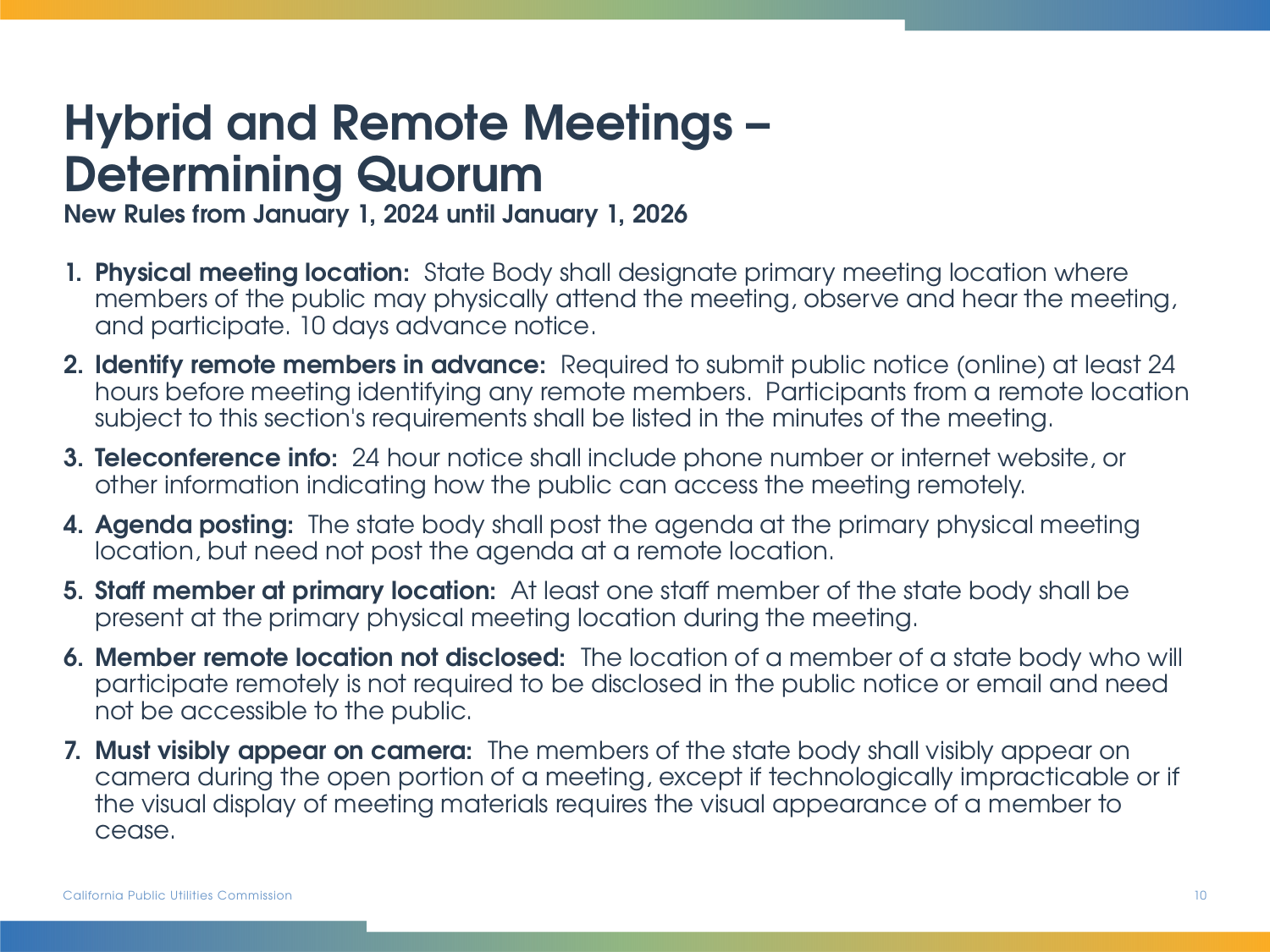

# Hybrid and Remote Meetings – Determining Quorum New Rules from January 1, 2024 until January 1, 2026
Physical meeting location:  State Body shall designate primary meeting location where members of the public may physically attend the meeting, observe and hear the meeting, and participate. 10 days advance notice.
Identify remote members in advance:  Required to submit public notice (online) at least 24 hours before meeting identifying any remote members.  Participants from a remote location subject to this section's requirements shall be listed in the minutes of the meeting.
Teleconference info:  24 hour notice shall include phone number or internet website, or other information indicating how the public can access the meeting remotely.
Agenda posting:  The state body shall post the agenda at the primary physical meeting location, but need not post the agenda at a remote location.
Staff member at primary location:  At least one staff member of the state body shall be present at the primary physical meeting location during the meeting.
Member remote location not disclosed:  The location of a member of a state body who will participate remotely is not required to be disclosed in the public notice or email and need not be accessible to the public.
Must visibly appear on camera:  The members of the state body shall visibly appear on camera during the open portion of a meeting, except if technologically impracticable or if the visual display of meeting materials requires the visual appearance of a member to cease.
10